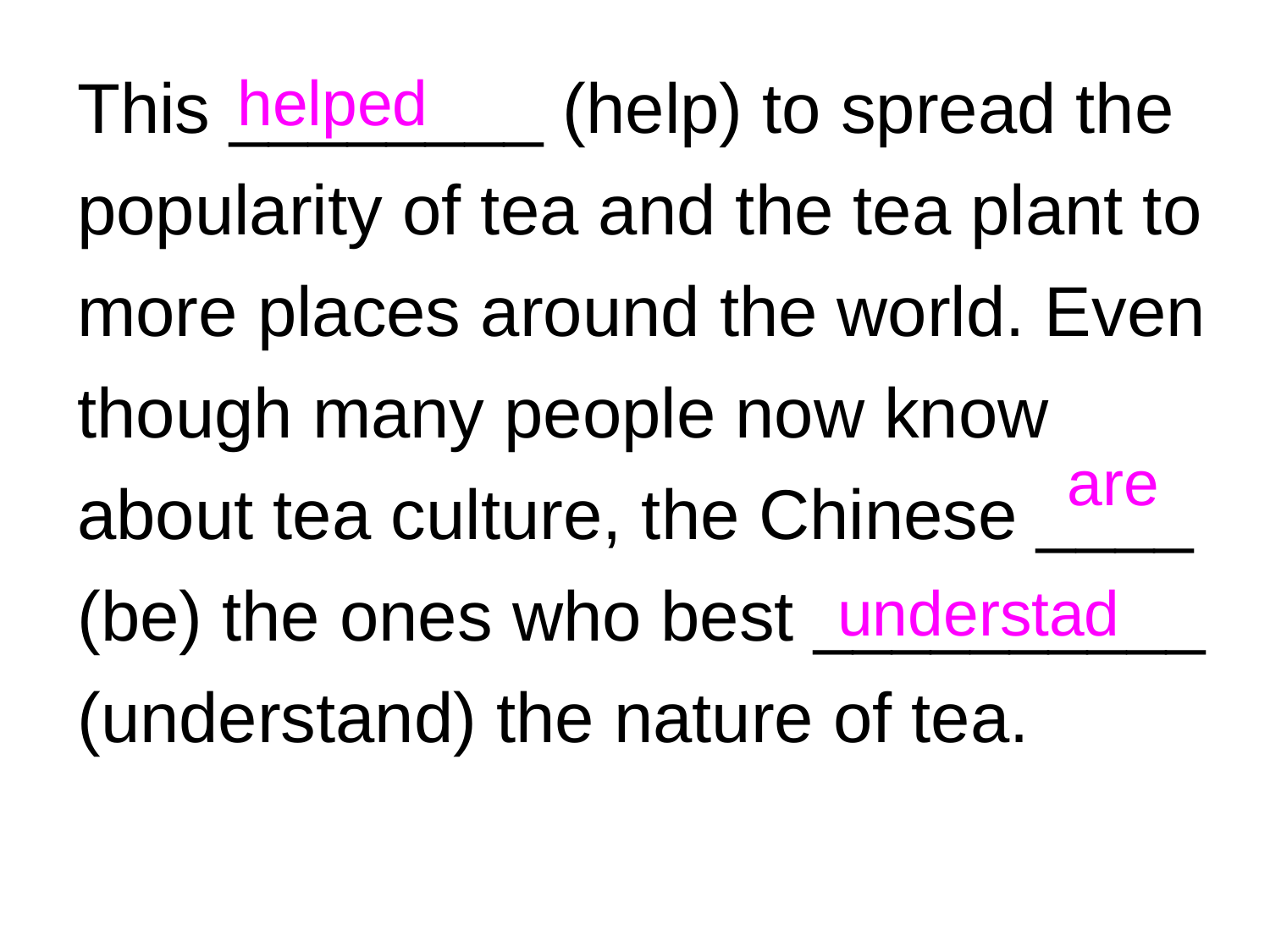

This ________ (help) to spread the popularity of tea and the tea plant to more places around the world. Even though many people now know about tea culture, the Chinese ____ (be) the ones who best __________ (understand) the nature of tea.
helped
are
understad